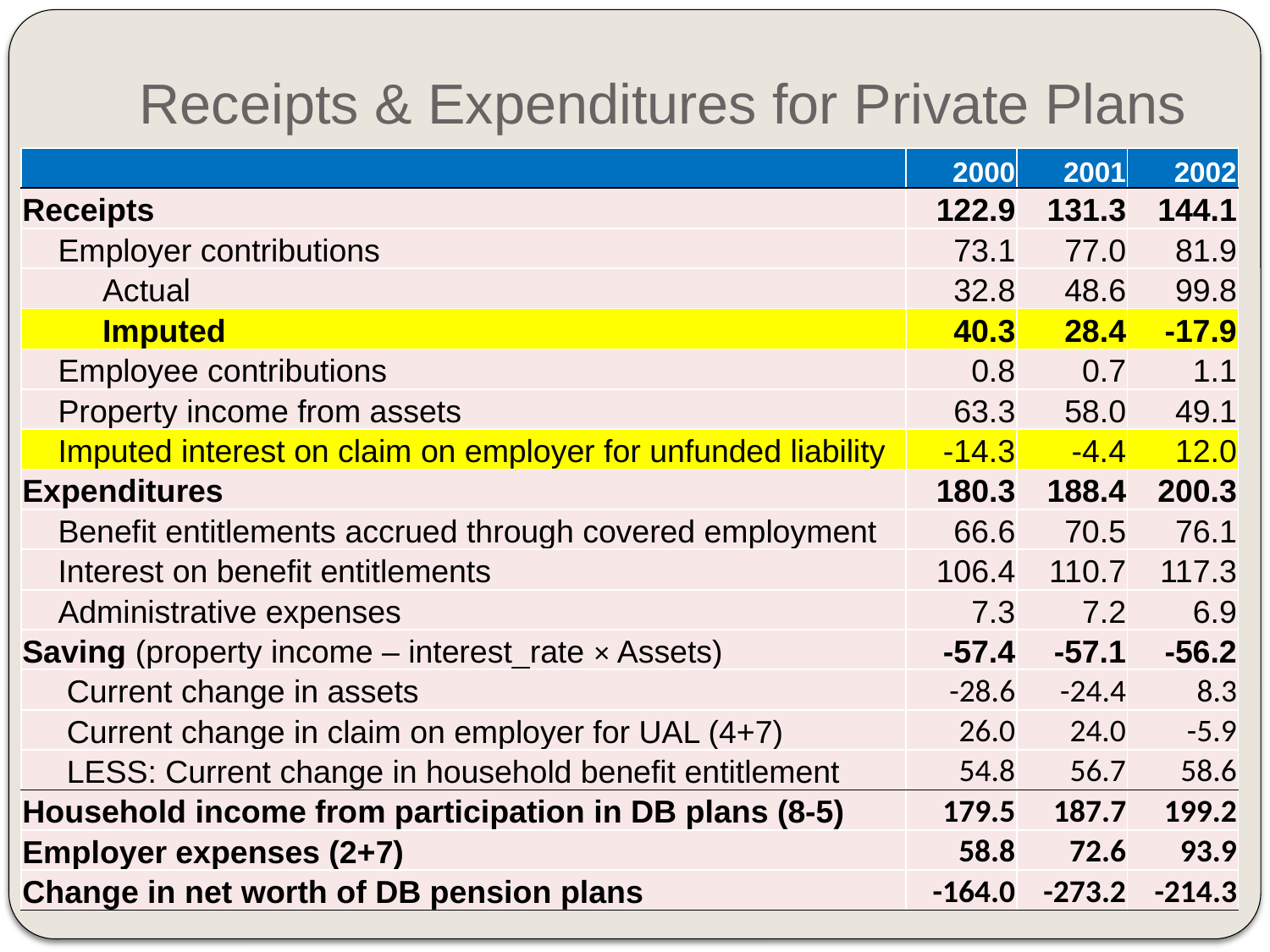

# Receipts & Expenditures for Private Plans
|  | 2000 | 2001 | 2002 |
| --- | --- | --- | --- |
| Receipts | 122.9 | 131.3 | 144.1 |
| Employer contributions | 73.1 | 77.0 | 81.9 |
| Actual | 32.8 | 48.6 | 99.8 |
| Imputed | 40.3 | 28.4 | -17.9 |
| Employee contributions | 0.8 | 0.7 | 1.1 |
| Property income from assets | 63.3 | 58.0 | 49.1 |
| Imputed interest on claim on employer for unfunded liability | -14.3 | -4.4 | 12.0 |
| Expenditures | 180.3 | 188.4 | 200.3 |
| Benefit entitlements accrued through covered employment | 66.6 | 70.5 | 76.1 |
| Interest on benefit entitlements | 106.4 | 110.7 | 117.3 |
| Administrative expenses | 7.3 | 7.2 | 6.9 |
| Saving (property income – interest\_rate × Assets) | -57.4 | -57.1 | -56.2 |
| Current change in assets | -28.6 | -24.4 | 8.3 |
| Current change in claim on employer for UAL (4+7) | 26.0 | 24.0 | -5.9 |
| LESS: Current change in household benefit entitlement | 54.8 | 56.7 | 58.6 |
| Household income from participation in DB plans (8-5) | 179.5 | 187.7 | 199.2 |
| Employer expenses (2+7) | 58.8 | 72.6 | 93.9 |
| Change in net worth of DB pension plans | -164.0 | -273.2 | -214.3 |